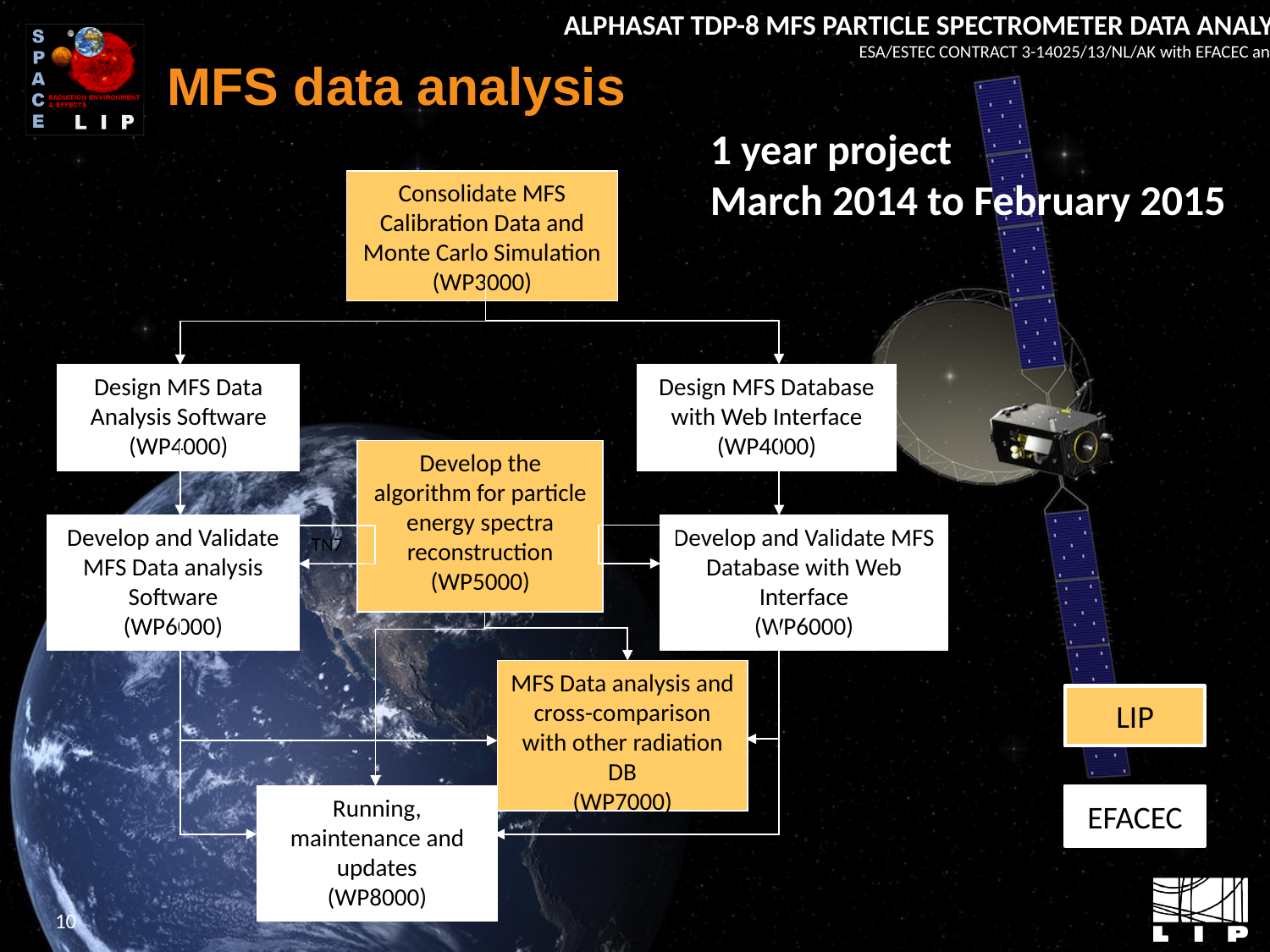

AlphaSat TDP-8 MFS Particle Spectrometer Data Analysis
ESA/ESTEC CONTRACT 3-14025/13/NL/AK with EFACEC and LIP
# MFS data analysis

Consolidate MFS Calibration Data and Monte Carlo Simulation
(WP3000)

Design MFS Database with Web Interface
(WP4000)
Design MFS Data Analysis Software
(WP4000)
Develop the algorithm for particle energy spectra reconstruction
(WP5000)

Develop and Validate MFS Database with Web Interface
(WP6000)
Develop and Validate MFS Data analysis Software
(WP6000)
TN7
TN7

MFS Data analysis and cross-comparison with other radiation DB
(WP7000)

Running, maintenance and updates
(WP8000)
1 year project
March 2014 to February 2015
LIP
EFACEC
10